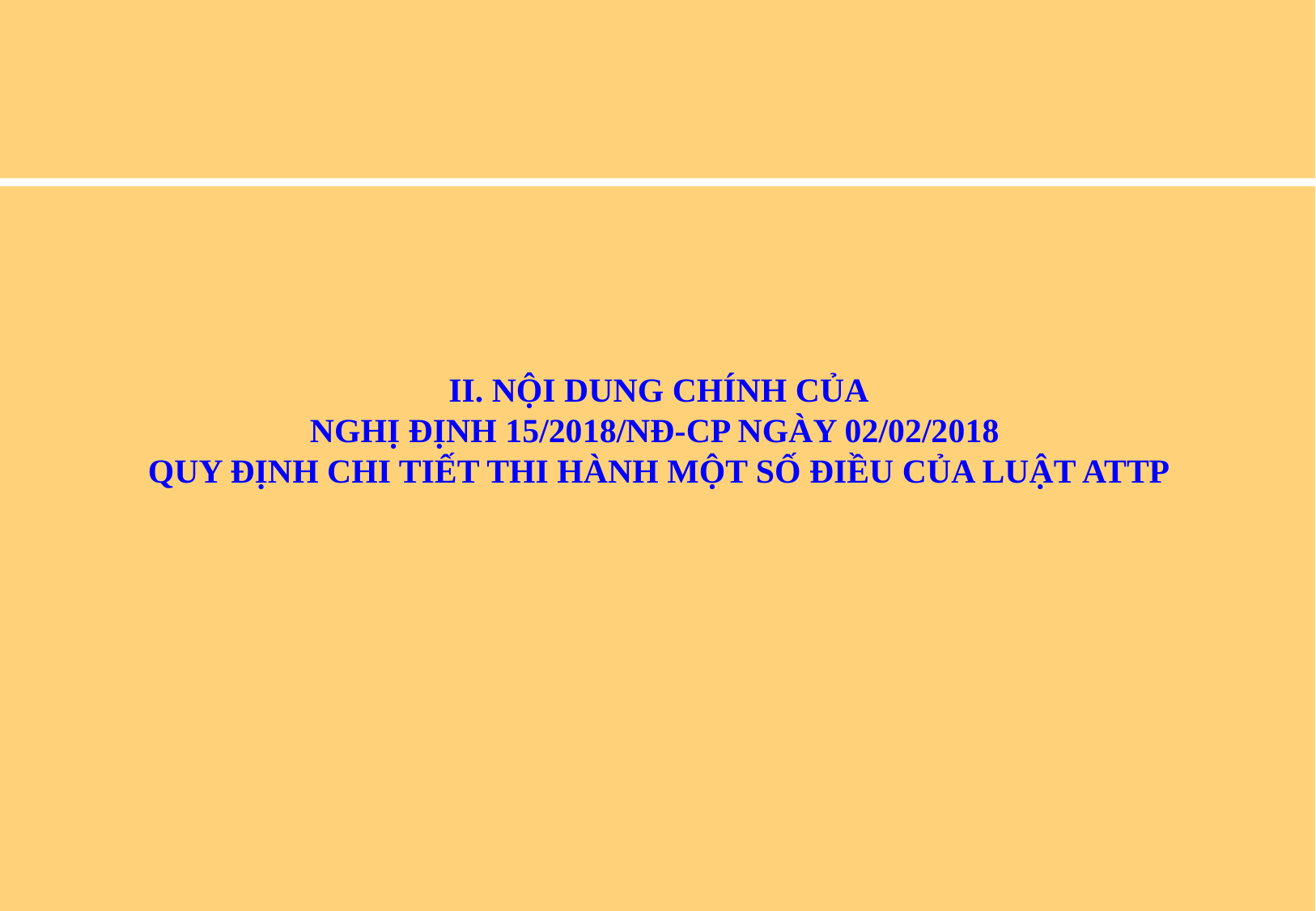

II. NỘI DUNG CHÍNH CỦA
NGHỊ ĐỊNH 15/2018/NĐ-CP NGÀY 02/02/2018
QUY ĐỊNH CHI TIẾT THI HÀNH MỘT SỐ ĐIỀU CỦA LUẬT ATTP